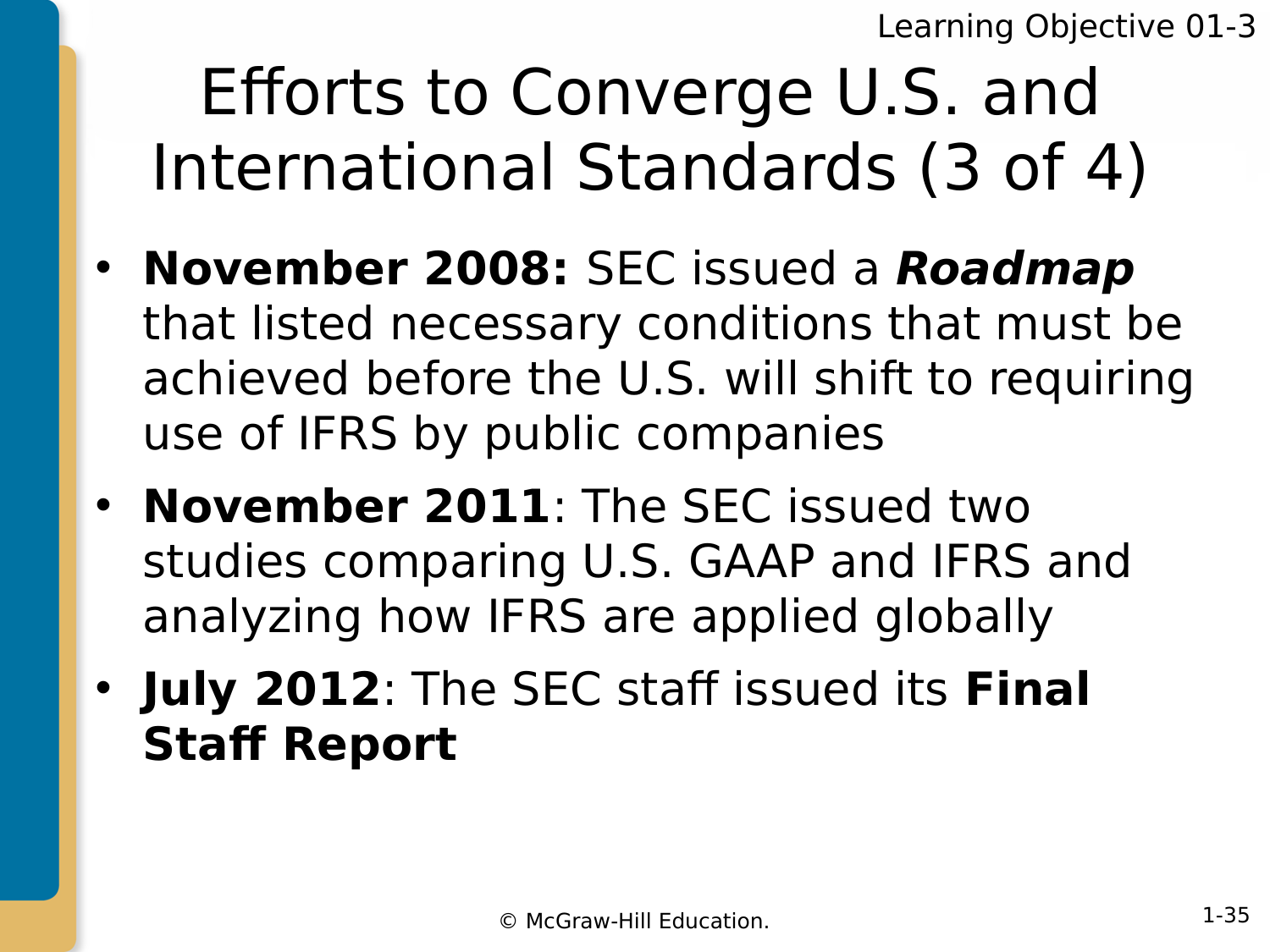

Learning Objective 01-3
# Efforts to Converge U.S. and International Standards (3 of 4)
November 2008: SEC issued a Roadmap that listed necessary conditions that must be achieved before the U.S. will shift to requiring use of IFRS by public companies
November 2011: The SEC issued two studies comparing U.S. GAAP and IFRS and analyzing how IFRS are applied globally
July 2012: The SEC staff issued its Final Staff Report